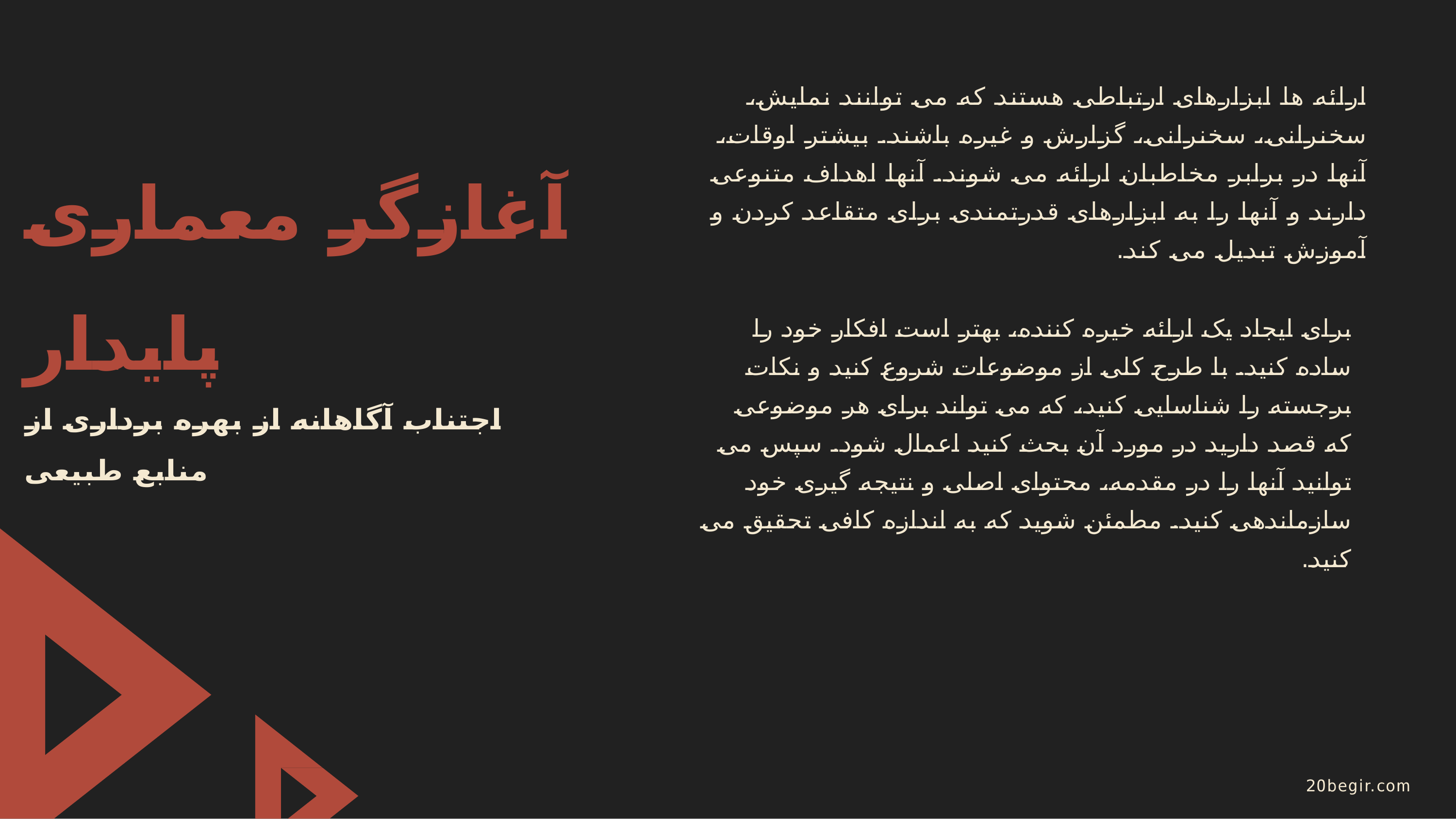

ارائه ها ابزارهای ارتباطی هستند که می توانند نمایش، سخنرانی، سخنرانی، گزارش و غیره باشند. بیشتر اوقات، آنها در برابر مخاطبان ارائه می شوند. آنها اهداف متنوعی دارند و آنها را به ابزارهای قدرتمندی برای متقاعد کردن و آموزش تبدیل می کند.
# آغازگر معماری پایدار اجتناب آگاهانه از بهره برداری از منابع طبیعی
برای ایجاد یک ارائه خیره کننده، بهتر است افکار خود را ساده کنید. با طرح کلی از موضوعات شروع کنید و نکات برجسته را شناسایی کنید، که می تواند برای هر موضوعی که قصد دارید در مورد آن بحث کنید اعمال شود. سپس می توانید آنها را در مقدمه، محتوای اصلی و نتیجه گیری خود سازماندهی کنید. مطمئن شوید که به اندازه کافی تحقیق می کنید.
20begir.com